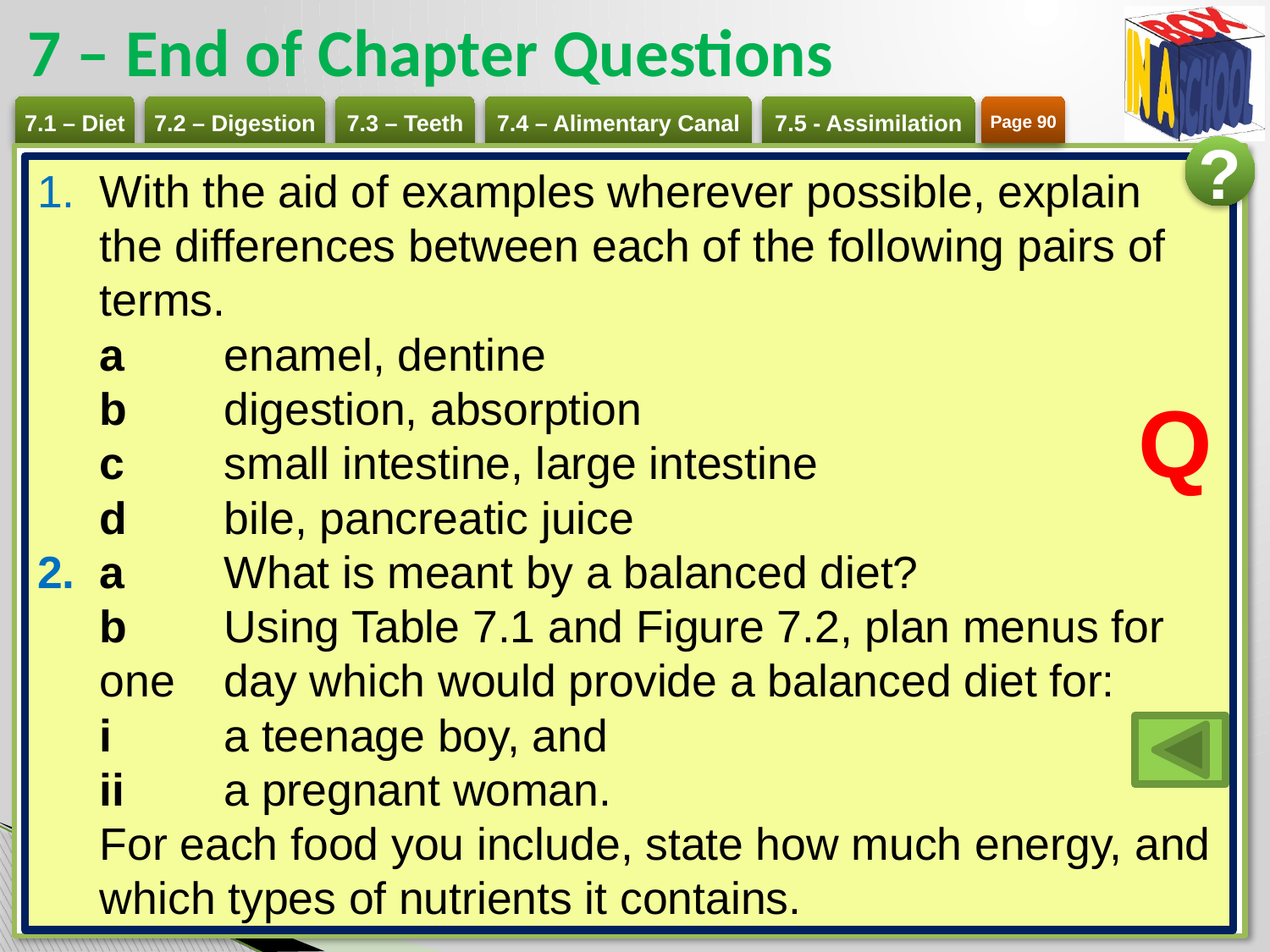

# 7 – End of Chapter Questions
Page 90
?
With the aid of examples wherever possible, explain
the differences between each of the following pairs of terms.
a 	enamel, dentine
b 	digestion, absorption
c 	small intestine, large intestine
d 	bile, pancreatic juice
a 	What is meant by a balanced diet?
b 	Using Table 7.1 and Figure 7.2, plan menus for one 	day which would provide a balanced diet for:
i 	a teenage boy, and
ii 	a pregnant woman.
For each food you include, state how much energy, and which types of nutrients it contains.
Q